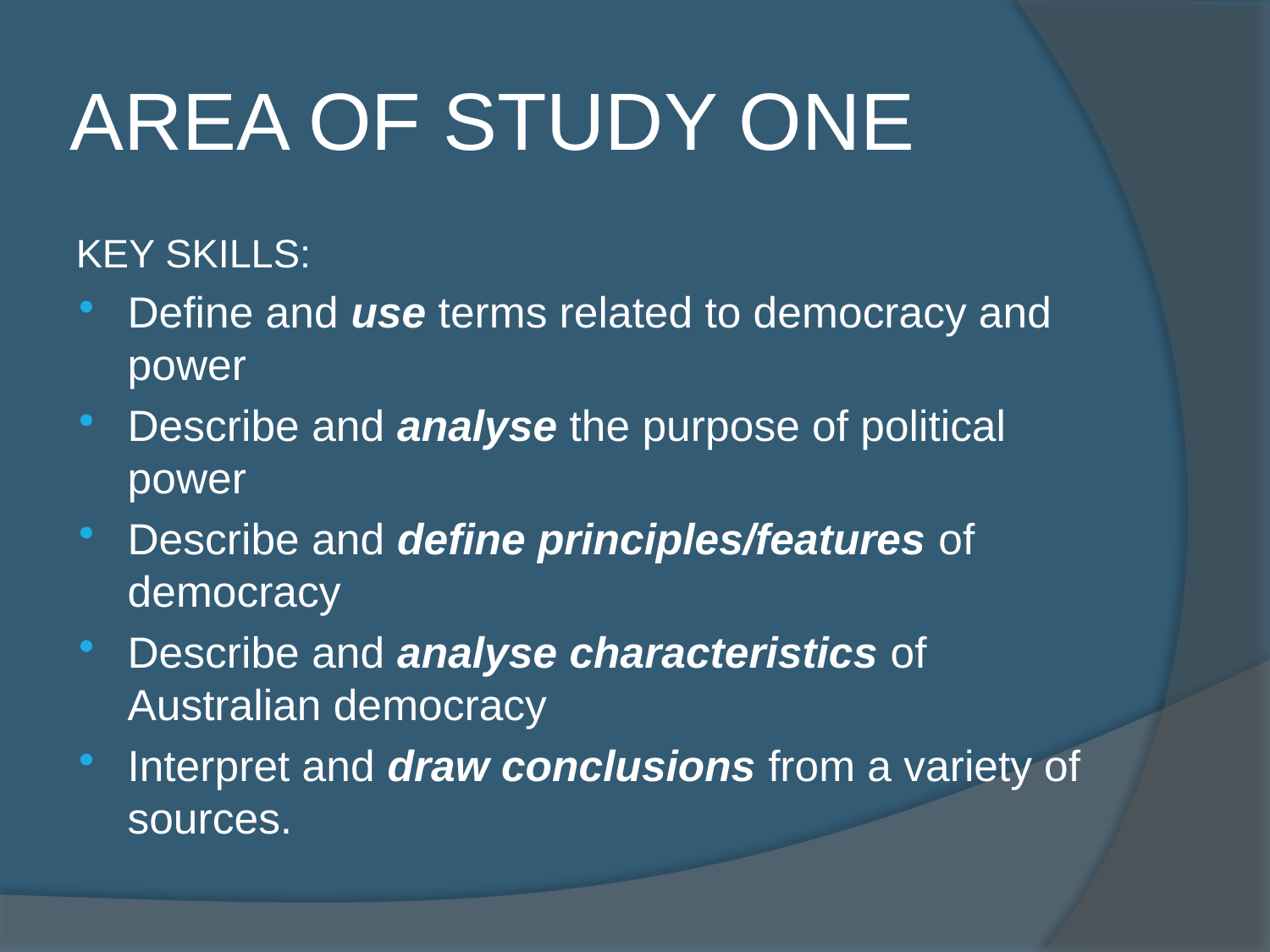

# AREA OF STUDY ONE
KEY SKILLS:
Define and use terms related to democracy and power
Describe and analyse the purpose of political power
Describe and define principles/features of democracy
Describe and analyse characteristics of Australian democracy
Interpret and draw conclusions from a variety of sources.